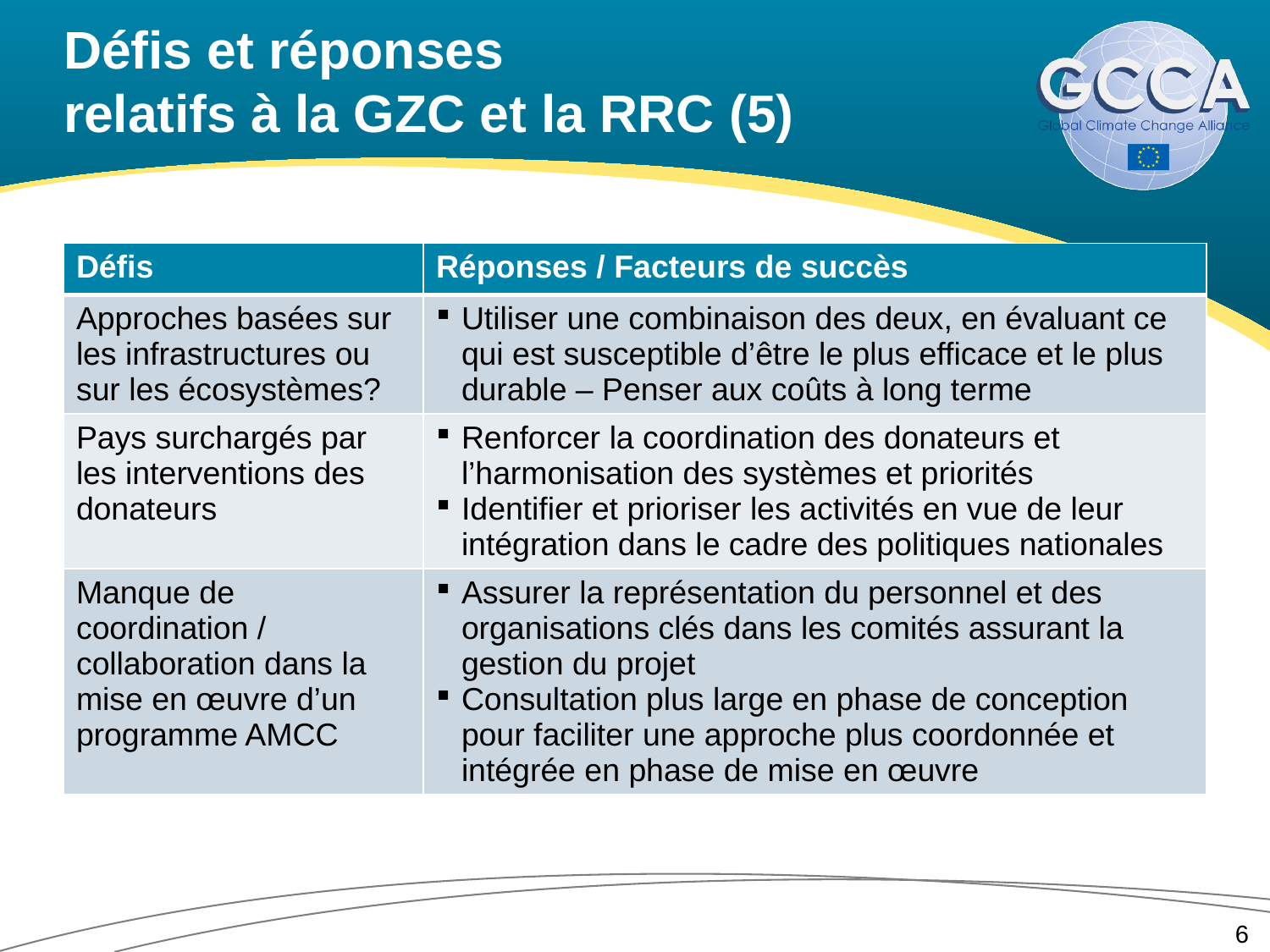

# Défis et réponses relatifs à la GZC et la RRC (5)
| Défis | Réponses / Facteurs de succès |
| --- | --- |
| Approches basées sur les infrastructures ou sur les écosystèmes? | Utiliser une combinaison des deux, en évaluant ce qui est susceptible d’être le plus efficace et le plus durable – Penser aux coûts à long terme |
| Pays surchargés par les interventions des donateurs | Renforcer la coordination des donateurs et l’harmonisation des systèmes et priorités Identifier et prioriser les activités en vue de leur intégration dans le cadre des politiques nationales |
| Manque de coordination / collaboration dans la mise en œuvre d’un programme AMCC | Assurer la représentation du personnel et des organisations clés dans les comités assurant la gestion du projet Consultation plus large en phase de conception pour faciliter une approche plus coordonnée et intégrée en phase de mise en œuvre |
6